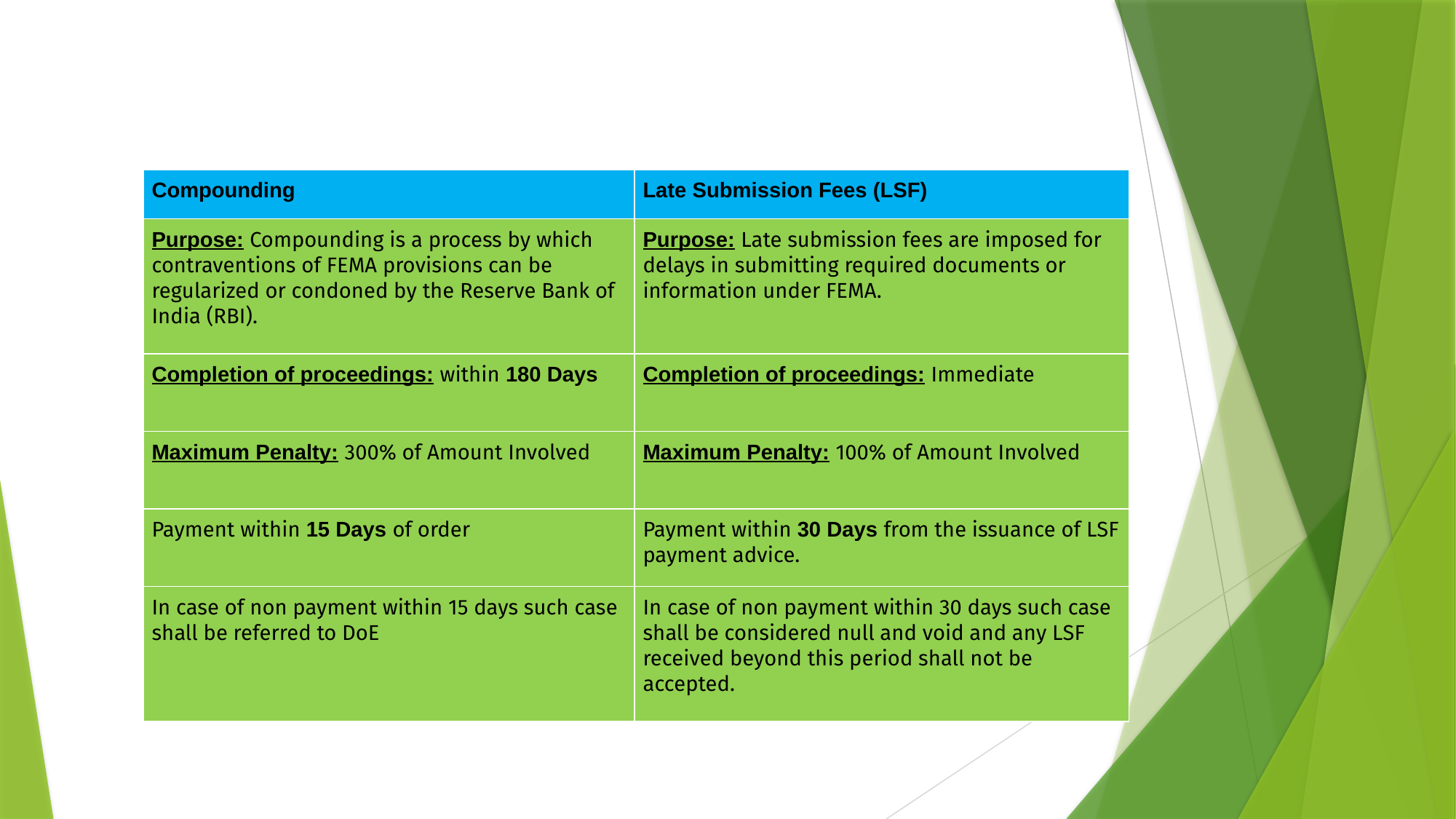

| Compounding | Late Submission Fees (LSF) |
| --- | --- |
| Purpose: Compounding is a process by which contraventions of FEMA provisions can be regularized or condoned by the Reserve Bank of India (RBI). | Purpose: Late submission fees are imposed for delays in submitting required documents or information under FEMA. |
| Completion of proceedings: within 180 Days | Completion of proceedings: Immediate |
| Maximum Penalty: 300% of Amount Involved | Maximum Penalty: 100% of Amount Involved |
| Payment within 15 Days of order | Payment within 30 Days from the issuance of LSF payment advice. |
| In case of non payment within 15 days such case shall be referred to DoE | In case of non payment within 30 days such case shall be considered null and void and any LSF received beyond this period shall not be accepted. |